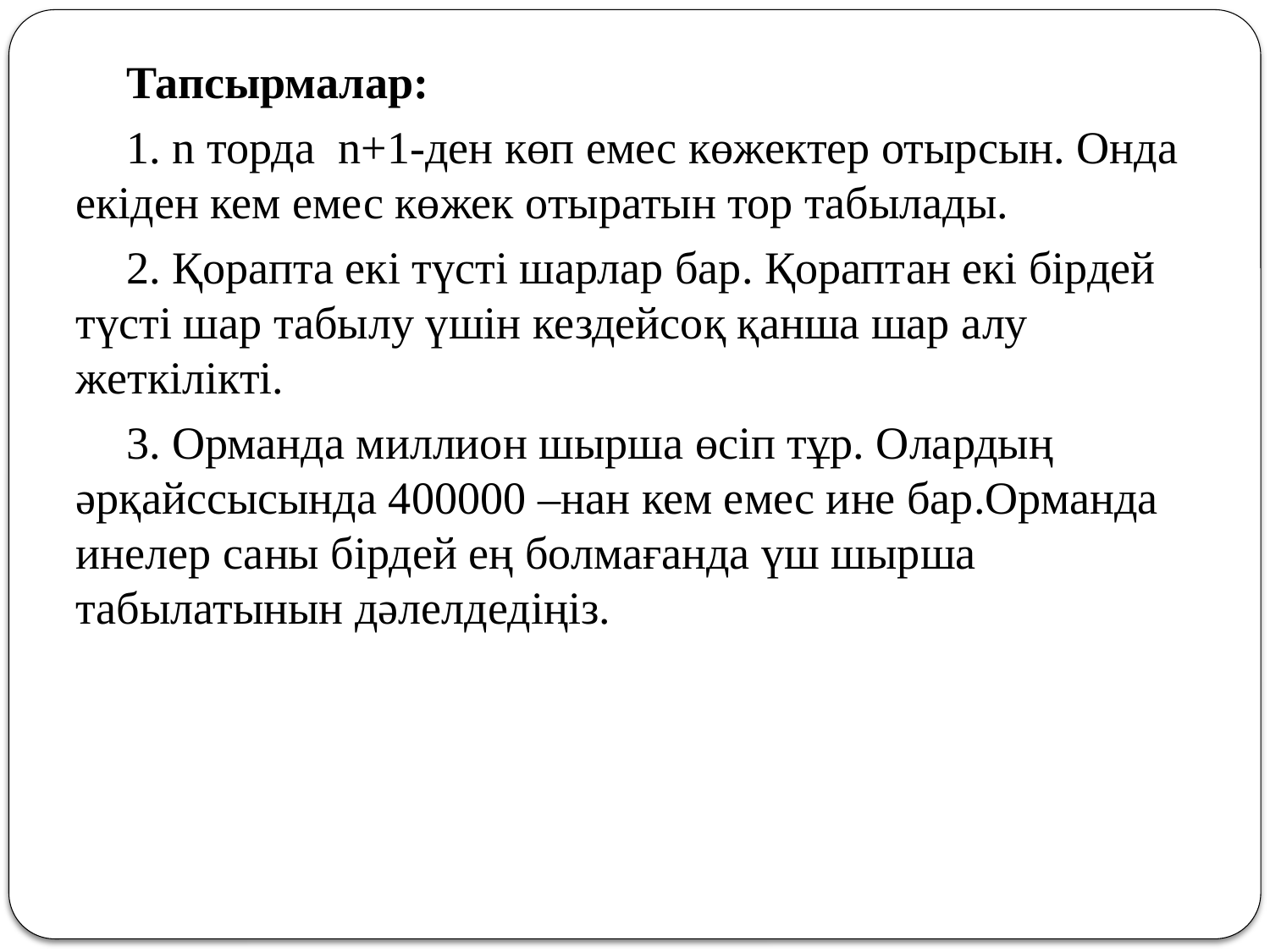

Тапсырмалар:
1. n торда  n+1-ден көп емес көжектер отырсын. Онда екіден кем емес көжек отыратын тор табылады.
2. Қорапта екі түсті шарлар бар. Қораптан екі бірдей түсті шар табылу үшін кездейсоқ қанша шар алу жеткілікті.
3. Орманда миллион шырша өсіп тұр. Олардың әрқайссысында 400000 –нан кем емес ине бар.Орманда инелер саны бірдей ең болмағанда үш шырша табылатынын дәлелдедіңіз.